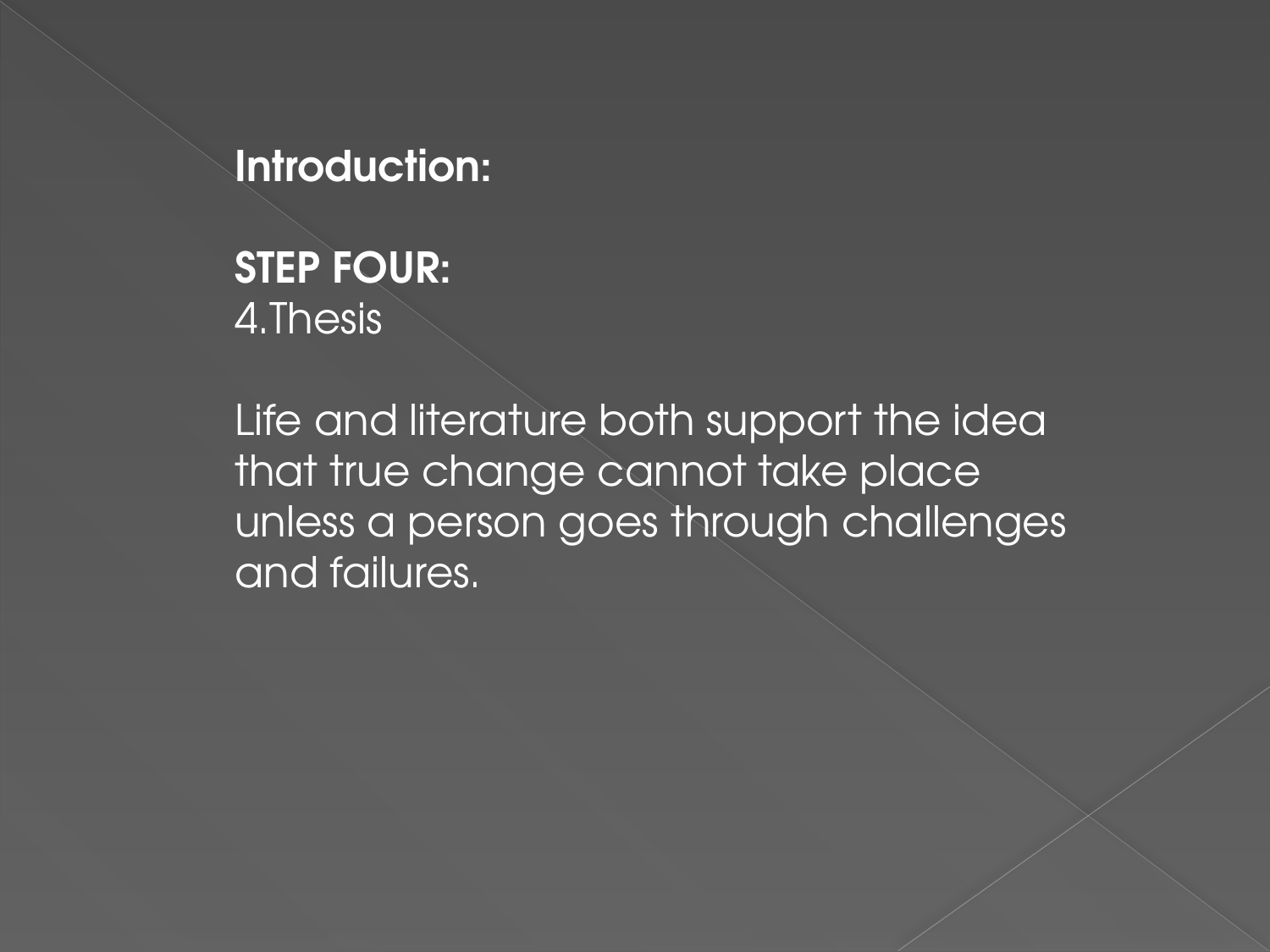

Introduction:

STEP FOUR:
4.Thesis

Life and literature both support the idea that true change cannot take place unless a person goes through challenges and failures.